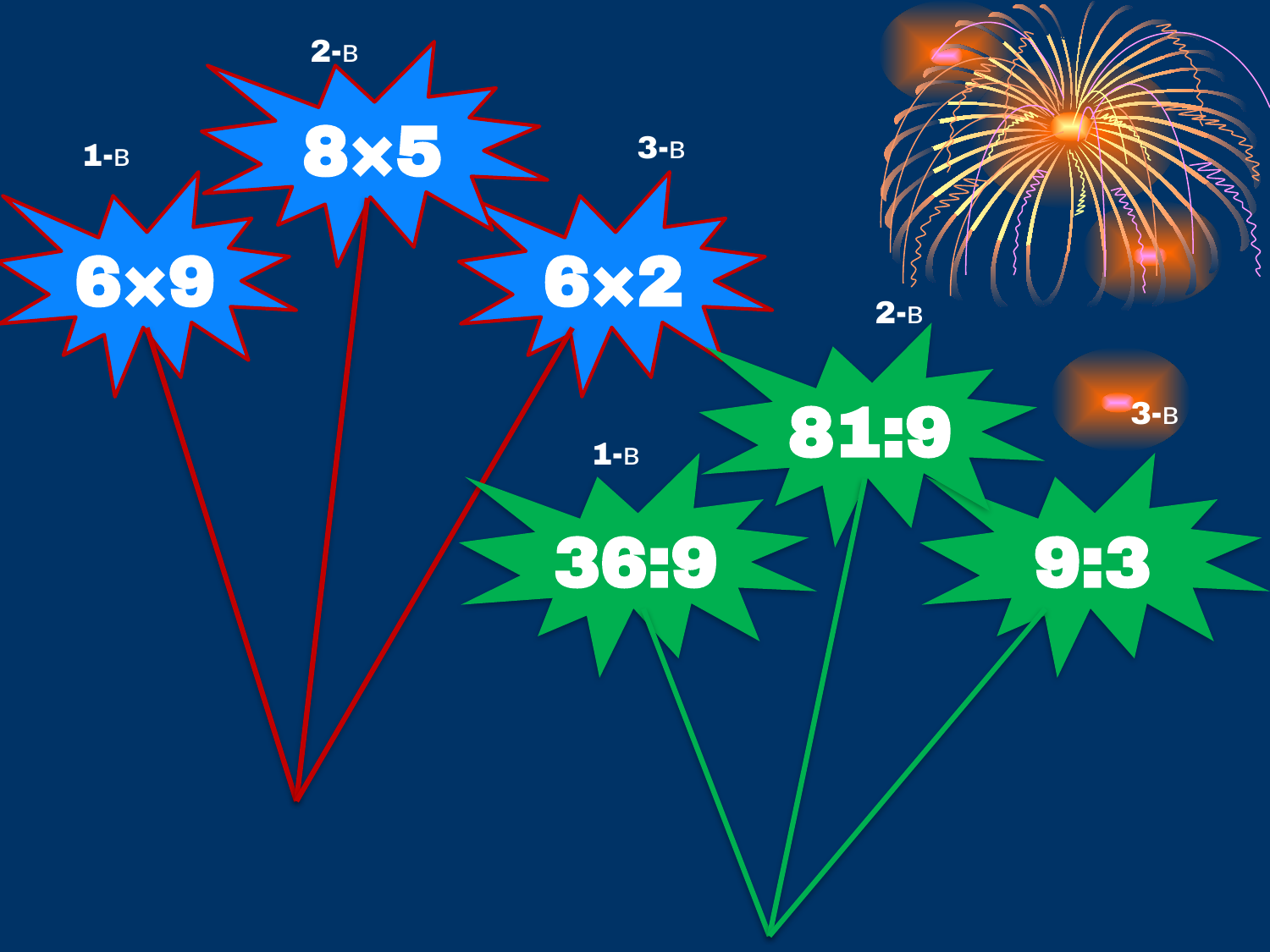

2-в
8×5
6×9
6×2
3-в
1-в
2-в
81:9
36:9
9:3
3-в
1-в